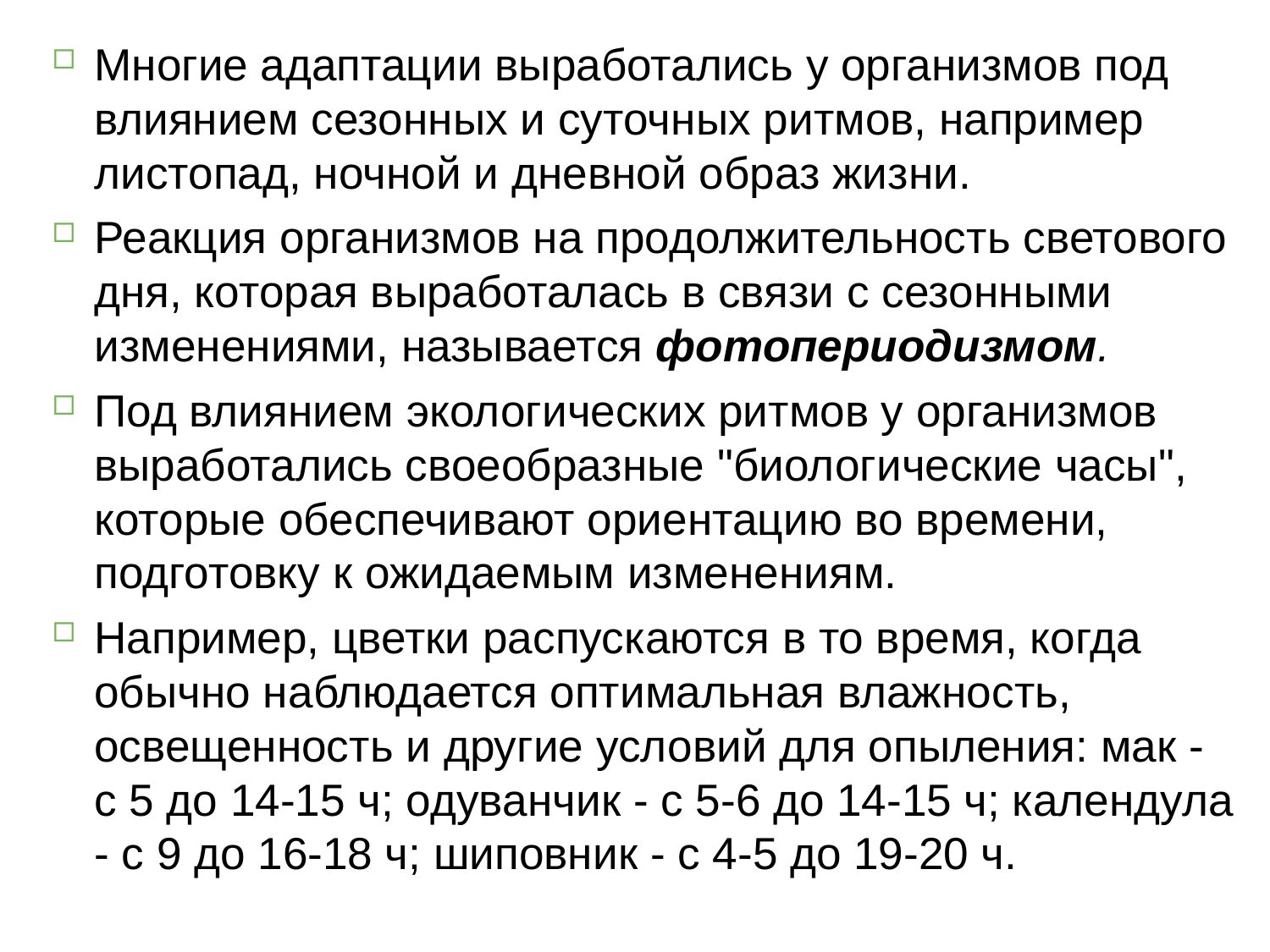

Многие адаптации выработались у организмов под влиянием сезонных и суточных ритмов, например листопад, ночной и дневной образ жизни.
Реакция организмов на продолжительность светового дня, которая выработалась в связи с сезонными изменениями, называется фотопериодизмом.
Под влиянием экологических ритмов у организмов выработались своеобразные "биологические часы", которые обеспечивают ориентацию во времени, подготовку к ожидаемым изменениям.
Например, цветки распускаются в то время, когда обычно наблюдается оптимальная влажность, освещенность и другие условий для опыления: мак - с 5 до 14-15 ч; одуванчик - с 5-6 до 14-15 ч; календула - с 9 до 16-18 ч; шиповник - с 4-5 до 19-20 ч.